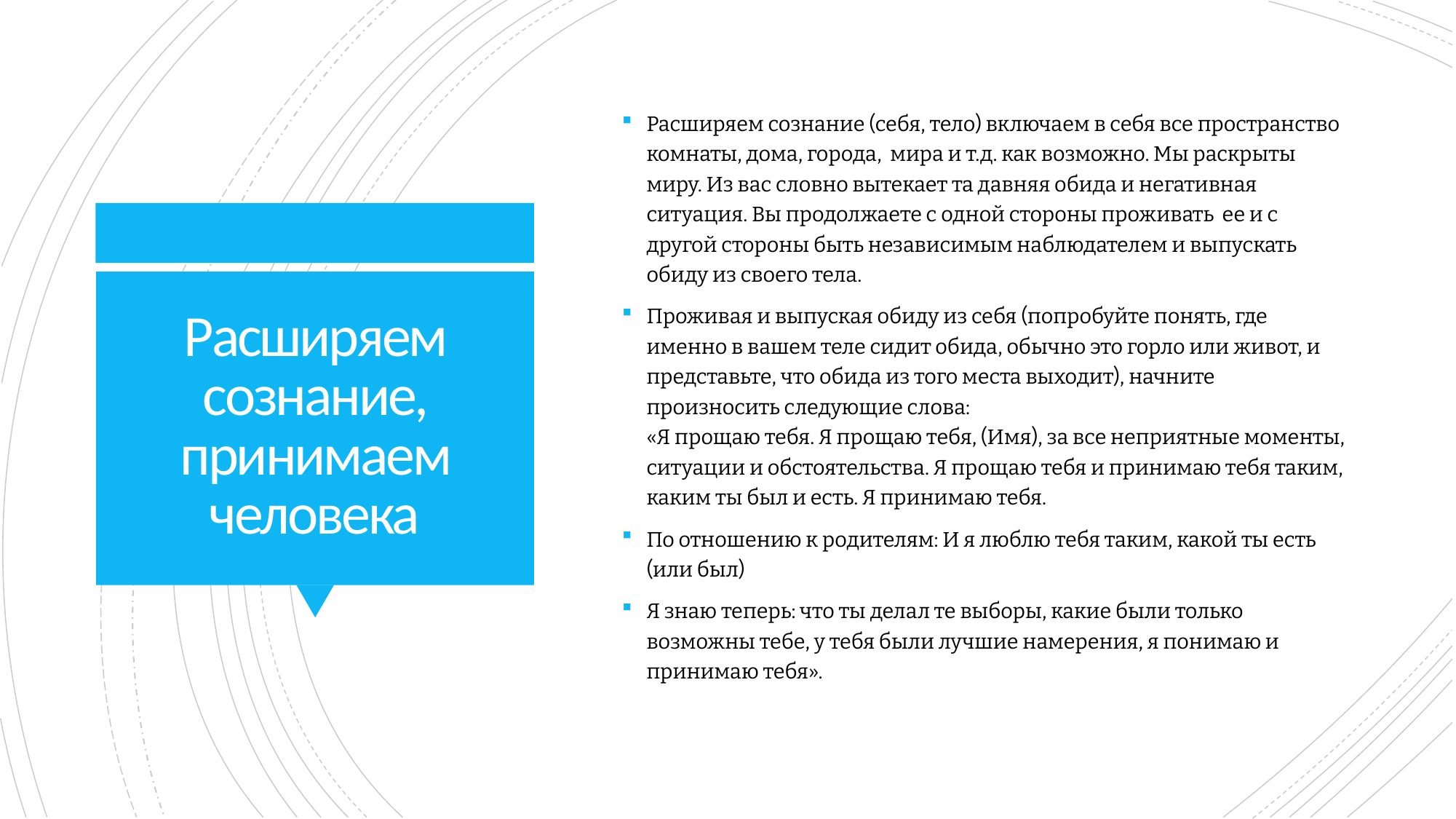

Расширяем сознание (себя, тело) включаем в себя все пространство комнаты, дома, города,  мира и т.д. как возможно. Мы раскрыты миру. Из вас словно вытекает та давняя обида и негативная ситуация. Вы продолжаете с одной стороны проживать  ее и с другой стороны быть независимым наблюдателем и выпускать обиду из своего тела.
Проживая и выпуская обиду из себя (попробуйте понять, где именно в вашем теле сидит обида, обычно это горло или живот, и представьте, что обида из того места выходит), начните произносить следующие слова: 
«Я прощаю тебя. Я прощаю тебя, (Имя), за все неприятные моменты, ситуации и обстоятельства. Я прощаю тебя и принимаю тебя таким, каким ты был и есть. Я принимаю тебя.
По отношению к родителям: И я люблю тебя таким, какой ты есть (или был)
Я знаю теперь: что ты делал те выборы, какие были только возможны тебе, у тебя были лучшие намерения, я понимаю и принимаю тебя».
# Расширяем сознание, принимаем человека